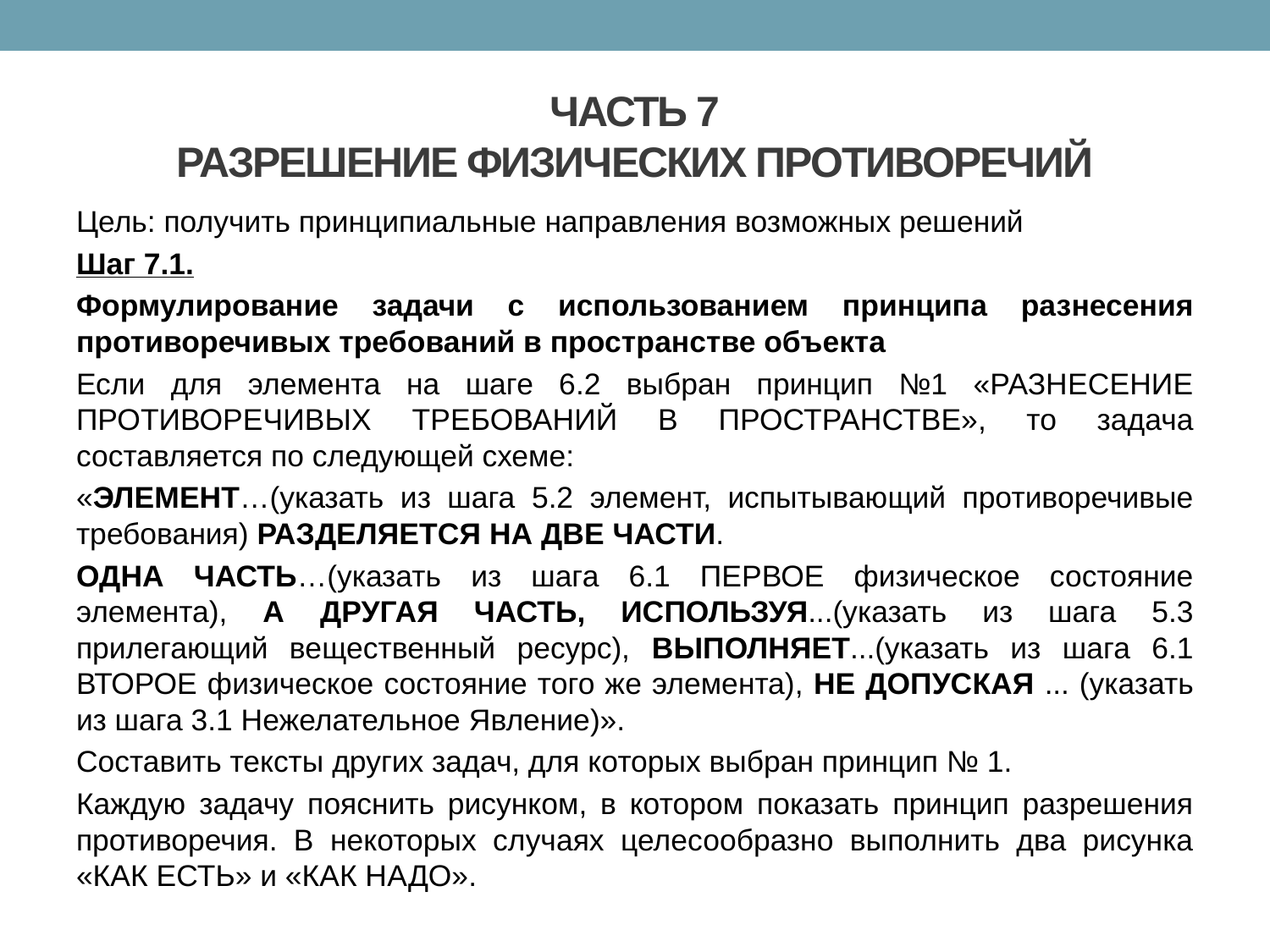

# ЧАСТЬ 7 РАЗРЕШЕНИЕ ФИЗИЧЕСКИХ ПРОТИВОРЕЧИЙ
Цель: получить принципиальные направления возможных решений
Шаг 7.1.
Формулирование задачи с использованием принципа разнесения противоречивых требований в пространстве объекта
Если для элемента на шаге 6.2 выбран принцип №1 «РАЗНЕСЕНИЕ ПРОТИВОРЕЧИВЫХ ТРЕБОВАНИЙ В ПРОСТРАНСТВЕ», то задача составляется по следующей схеме:
«ЭЛЕМЕНТ…(указать из шага 5.2 элемент, испытывающий противоречивые требования) РАЗДЕЛЯЕТСЯ НА ДВЕ ЧАСТИ.
ОДНА ЧАСТЬ…(указать из шага 6.1 ПЕРВОЕ физическое состояние элемента), А ДРУГАЯ ЧАСТЬ, ИСПОЛЬЗУЯ...(указать из шага 5.3 прилегающий вещественный ресурс), ВЫПОЛНЯЕТ...(указать из шага 6.1 ВТОРОЕ физическое состояние того же элемента), НЕ ДОПУСКАЯ ... (указать из шага 3.1 Нежелательное Явление)».
Составить тексты других задач, для которых выбран принцип № 1.
Каждую задачу пояснить рисунком, в котором показать принцип разрешения противоречия. В некоторых случаях целесообразно выполнить два рисунка «КАК ЕСТЬ» и «КАК НАДО».